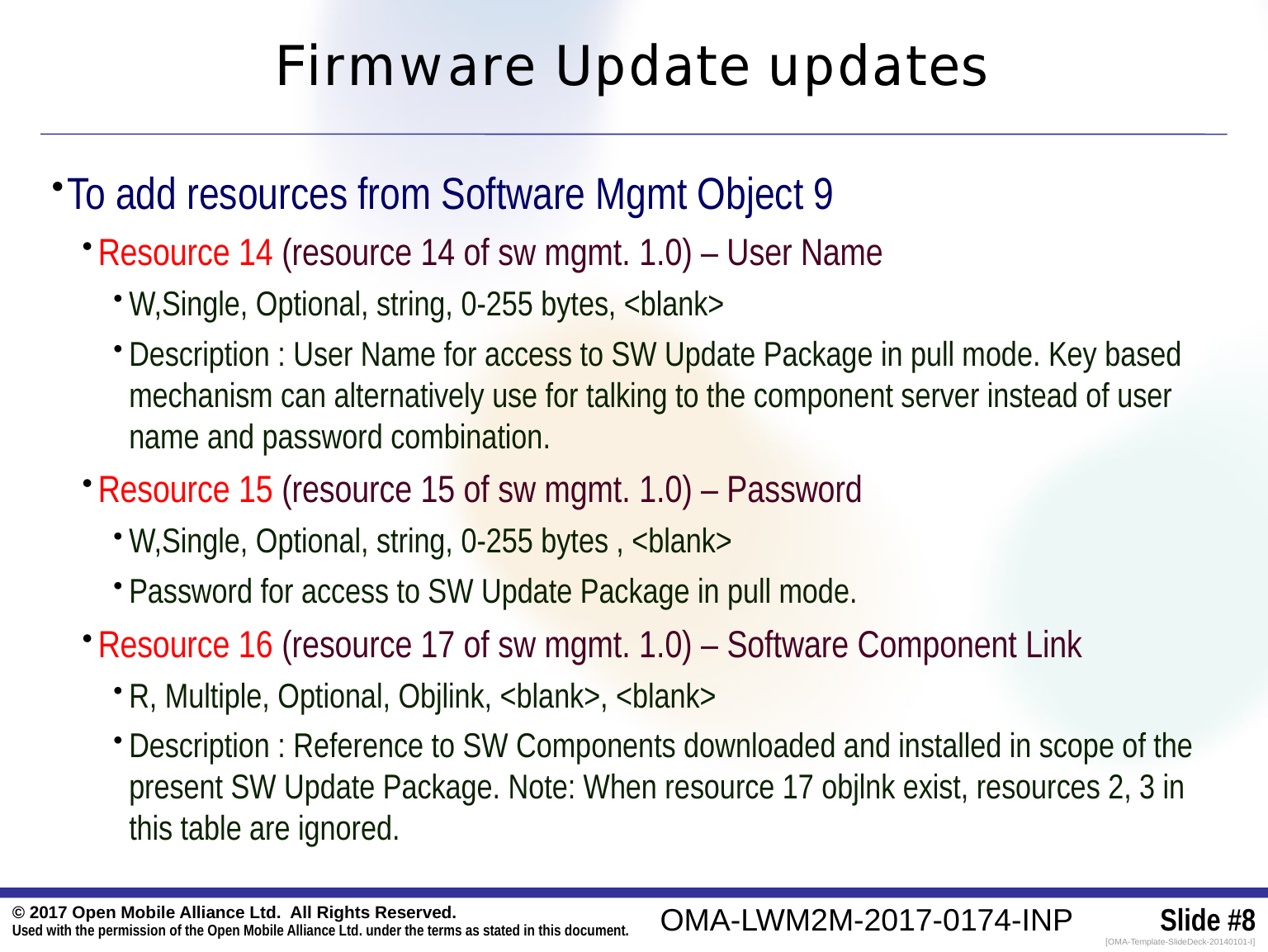

Firmware Update updates
To add resources from Software Mgmt Object 9
Resource 14 (resource 14 of sw mgmt. 1.0) – User Name
W,Single, Optional, string, 0-255 bytes, <blank>
Description : User Name for access to SW Update Package in pull mode. Key based mechanism can alternatively use for talking to the component server instead of user name and password combination.
Resource 15 (resource 15 of sw mgmt. 1.0) – Password
W,Single, Optional, string, 0-255 bytes , <blank>
Password for access to SW Update Package in pull mode.
Resource 16 (resource 17 of sw mgmt. 1.0) – Software Component Link
R, Multiple, Optional, Objlink, <blank>, <blank>
Description : Reference to SW Components downloaded and installed in scope of the present SW Update Package. Note: When resource 17 objlnk exist, resources 2, 3 in this table are ignored.